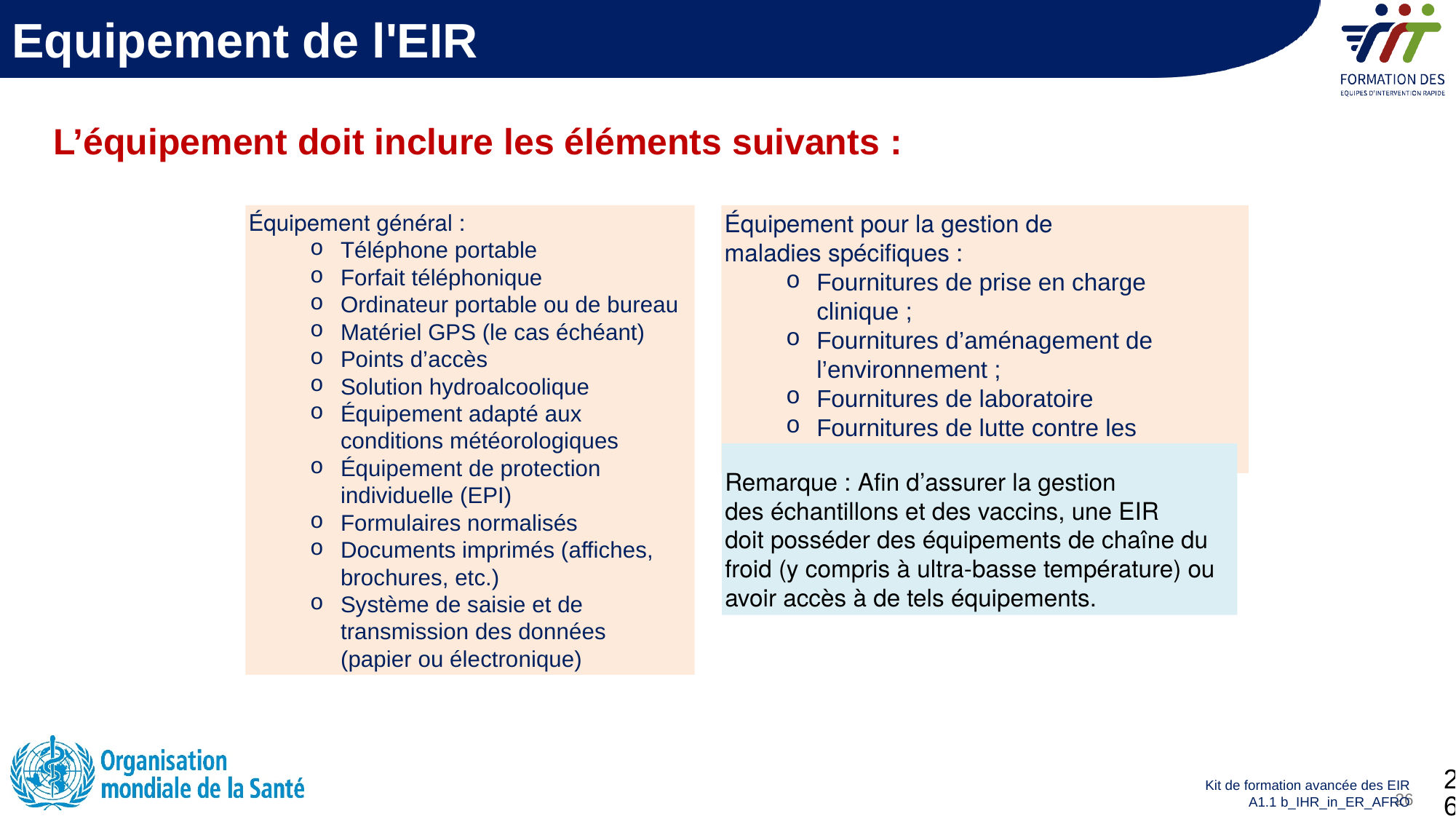

Equipement de l'EIR
L’équipement doit inclure les éléments suivants :
Équipement général :
Téléphone portable
Forfait téléphonique
Ordinateur portable ou de bureau
Matériel GPS (le cas échéant)
Points d’accès
Solution hydroalcoolique
Équipement adapté aux conditions météorologiques
Équipement de protection individuelle (EPI)
Formulaires normalisés
Documents imprimés (affiches, brochures, etc.)
Système de saisie et de transmission des données (papier ou électronique)
Équipement pour la gestion de maladies spécifiques :
Fournitures de prise en charge clinique ;
Fournitures d’aménagement de l’environnement ;
Fournitures de laboratoire
Fournitures de lutte contre les épidémies

Remarque : Afin d’assurer la gestion des échantillons et des vaccins, une EIR doit posséder des équipements de chaîne du froid (y compris à ultra-basse température) ou avoir accès à de tels équipements.
26